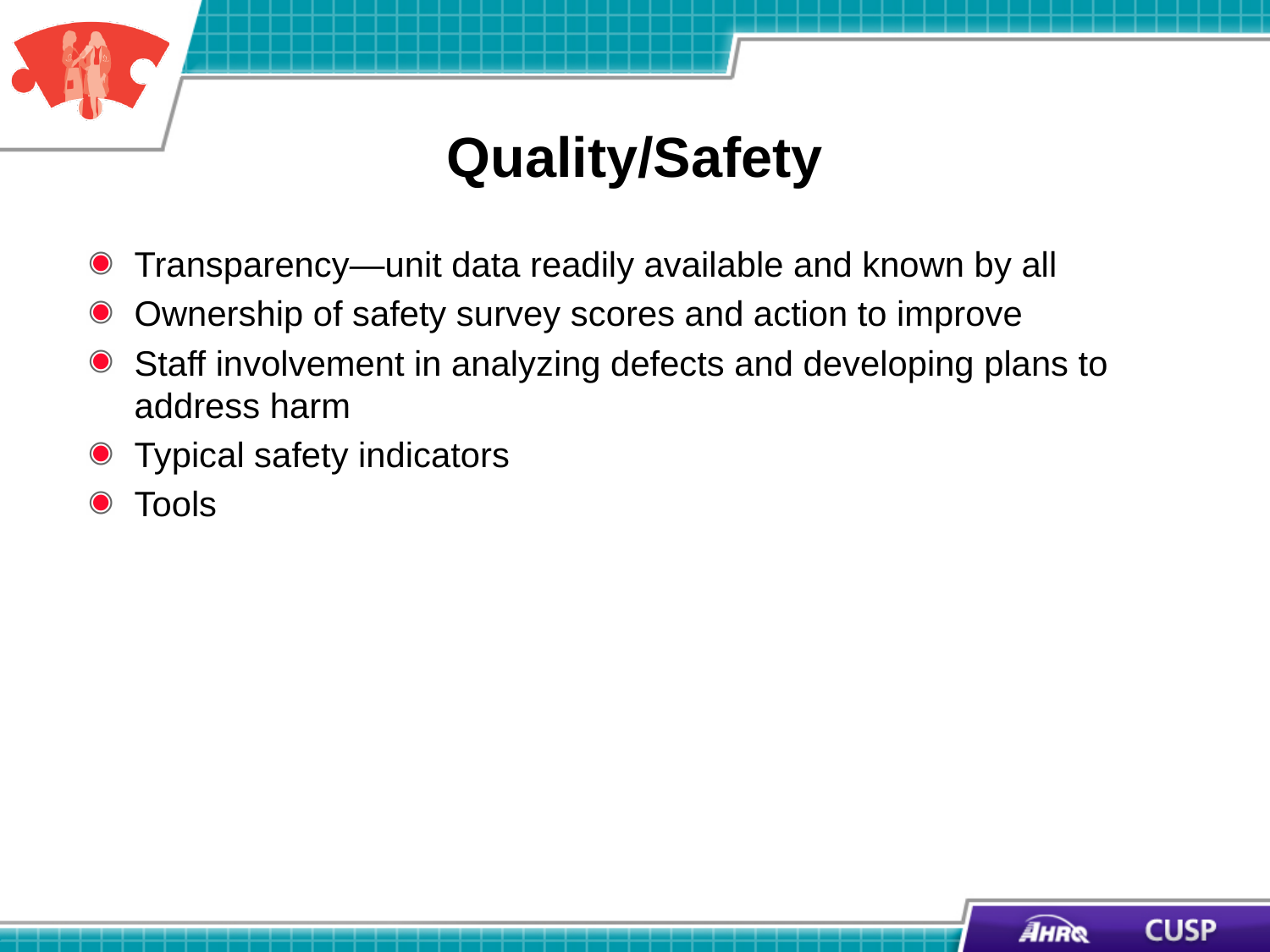

# Quality/Safety
Transparency—unit data readily available and known by all
Ownership of safety survey scores and action to improve
Staff involvement in analyzing defects and developing plans to address harm
Typical safety indicators
Tools